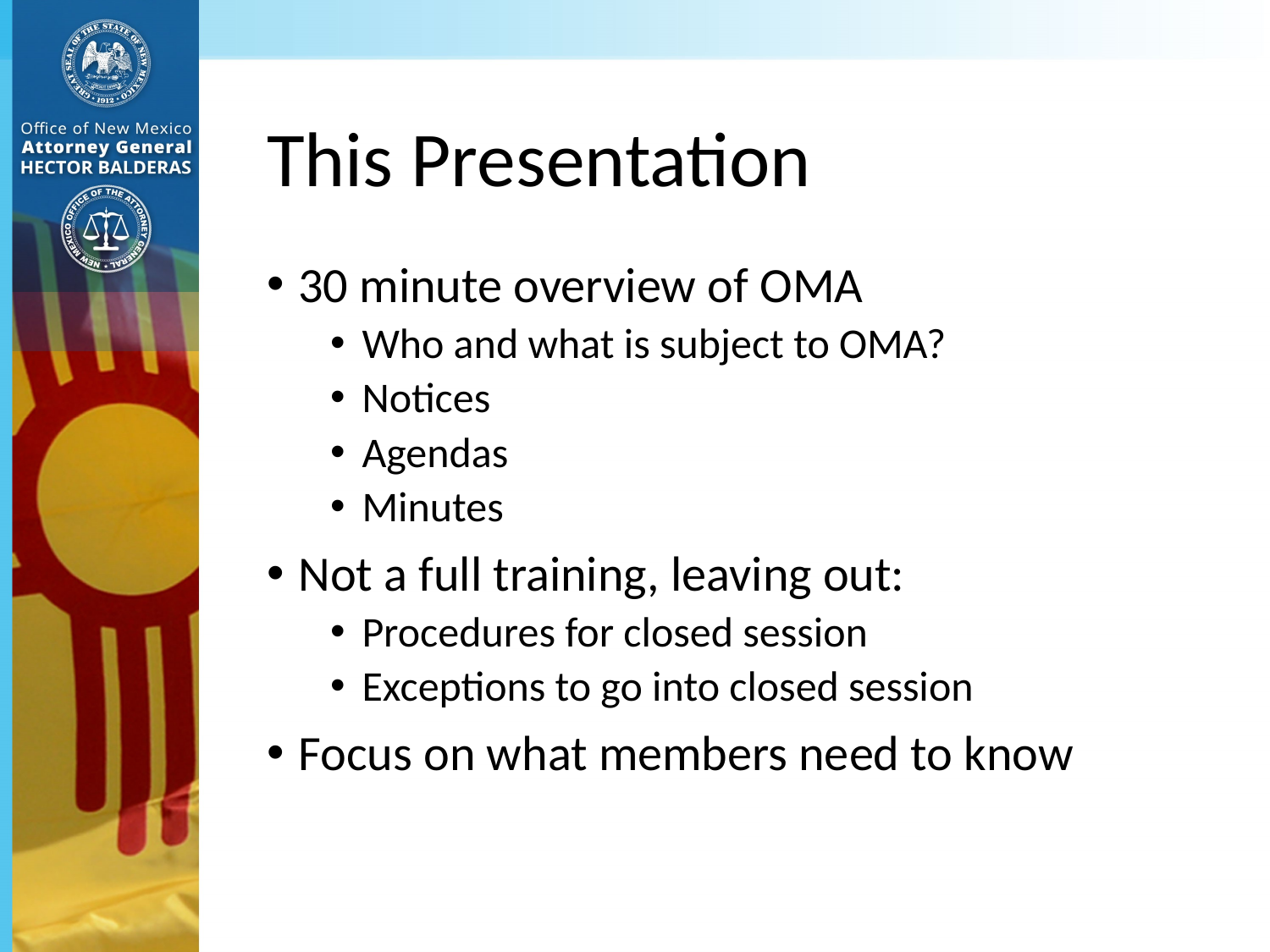

# This Presentation
30 minute overview of OMA
Who and what is subject to OMA?
Notices
Agendas
Minutes
Not a full training, leaving out:
Procedures for closed session
Exceptions to go into closed session
Focus on what members need to know